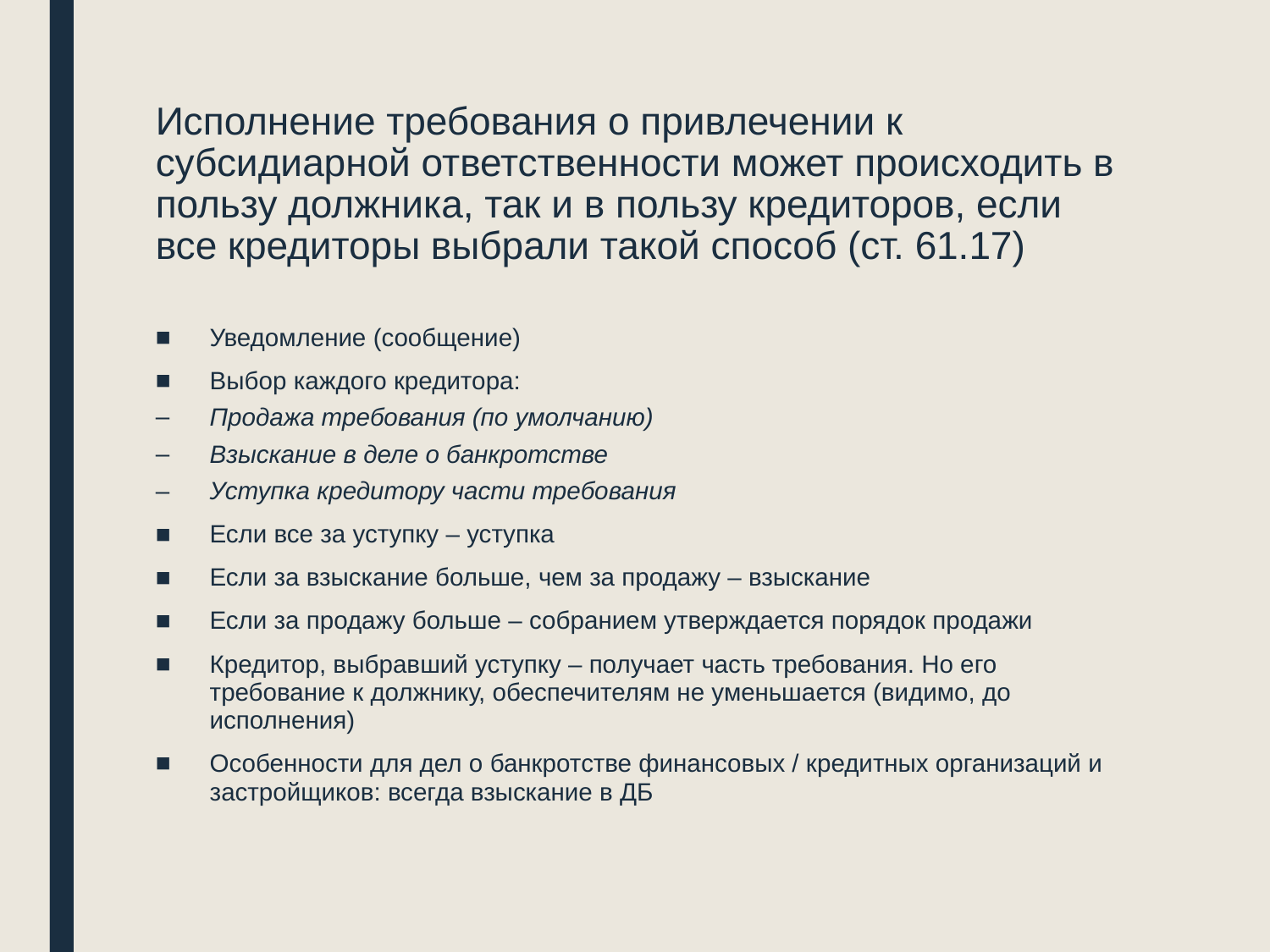

# Исполнение требования о привлечении к субсидиарной ответственности может происходить в пользу должника, так и в пользу кредиторов, если все кредиторы выбрали такой способ (ст. 61.17)
Уведомление (сообщение)
Выбор каждого кредитора:
Продажа требования (по умолчанию)
Взыскание в деле о банкротстве
Уступка кредитору части требования
Если все за уступку – уступка
Если за взыскание больше, чем за продажу – взыскание
Если за продажу больше – собранием утверждается порядок продажи
Кредитор, выбравший уступку – получает часть требования. Но его требование к должнику, обеспечителям не уменьшается (видимо, до исполнения)
Особенности для дел о банкротстве финансовых / кредитных организаций и застройщиков: всегда взыскание в ДБ